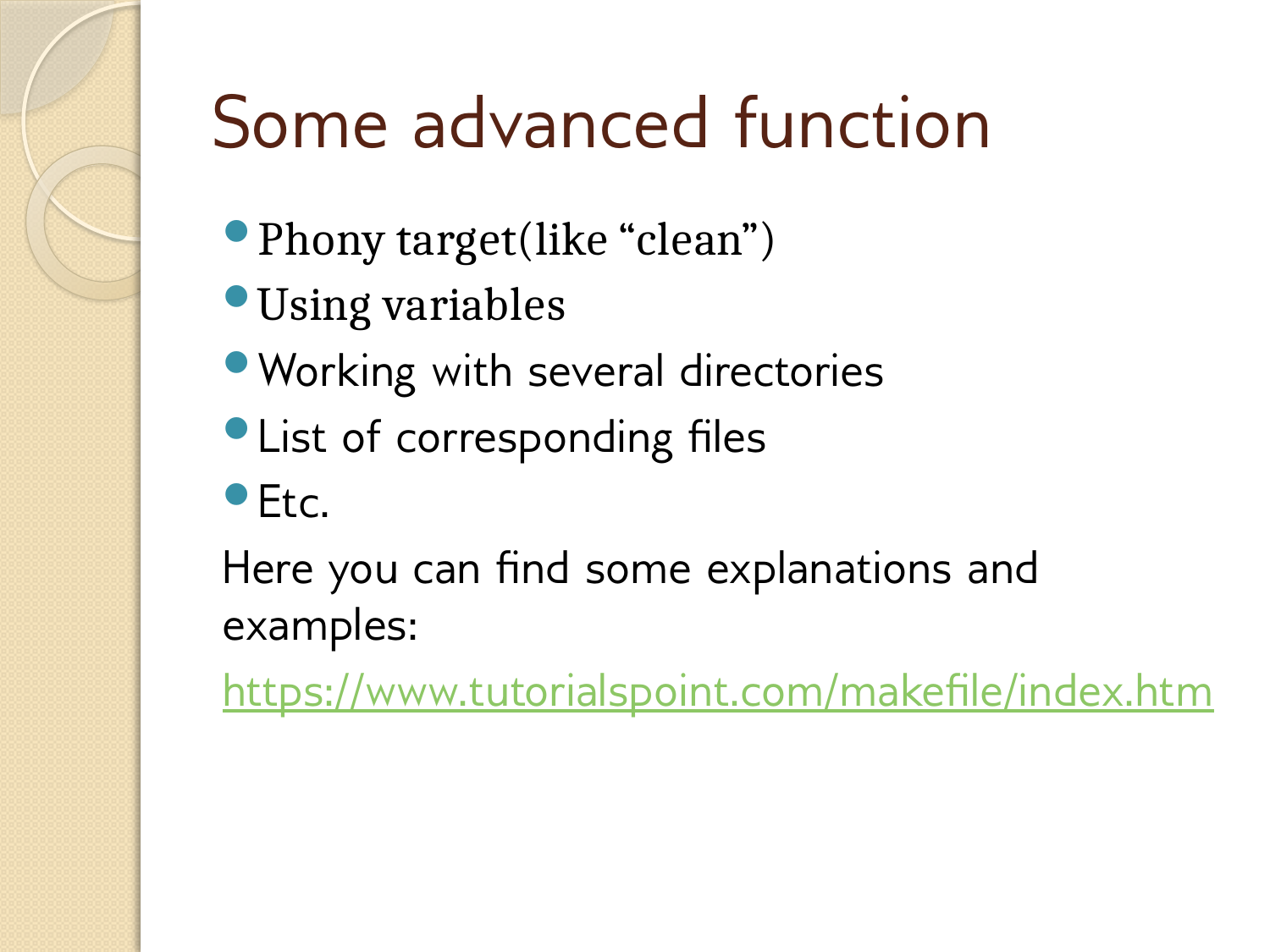

# Some advanced function
Phony target(like “clean”)
Using variables
Working with several directories
List of corresponding files
Etc.
Here you can find some explanations and examples:
https://www.tutorialspoint.com/makefile/index.htm